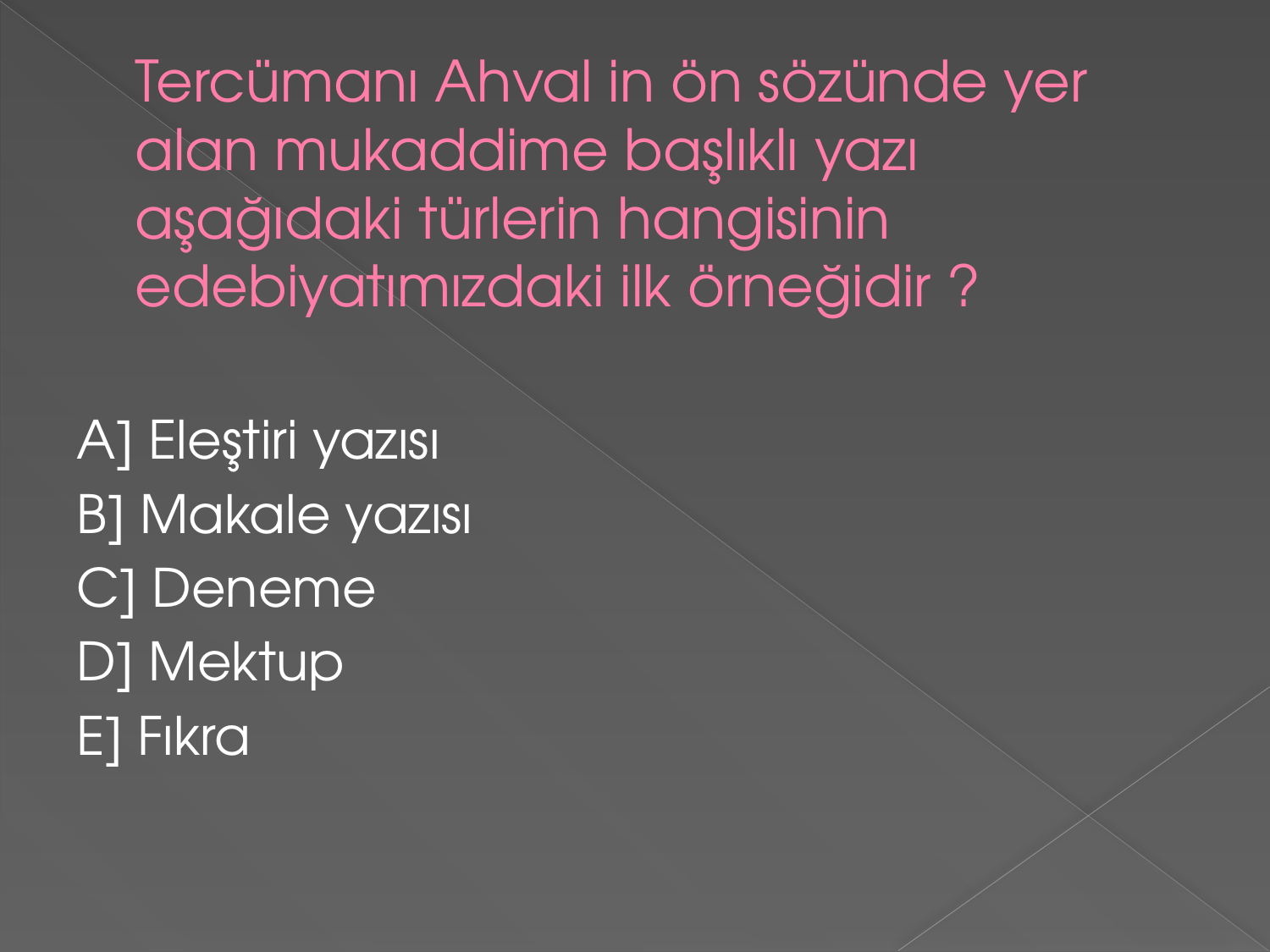

# Tercümanı Ahval in ön sözünde yer alan mukaddime başlıklı yazı aşağıdaki türlerin hangisinin edebiyatımızdaki ilk örneğidir ?

A] Eleştiri yazısı
B] Makale yazısı
C] Deneme
D] Mektup
E] Fıkra